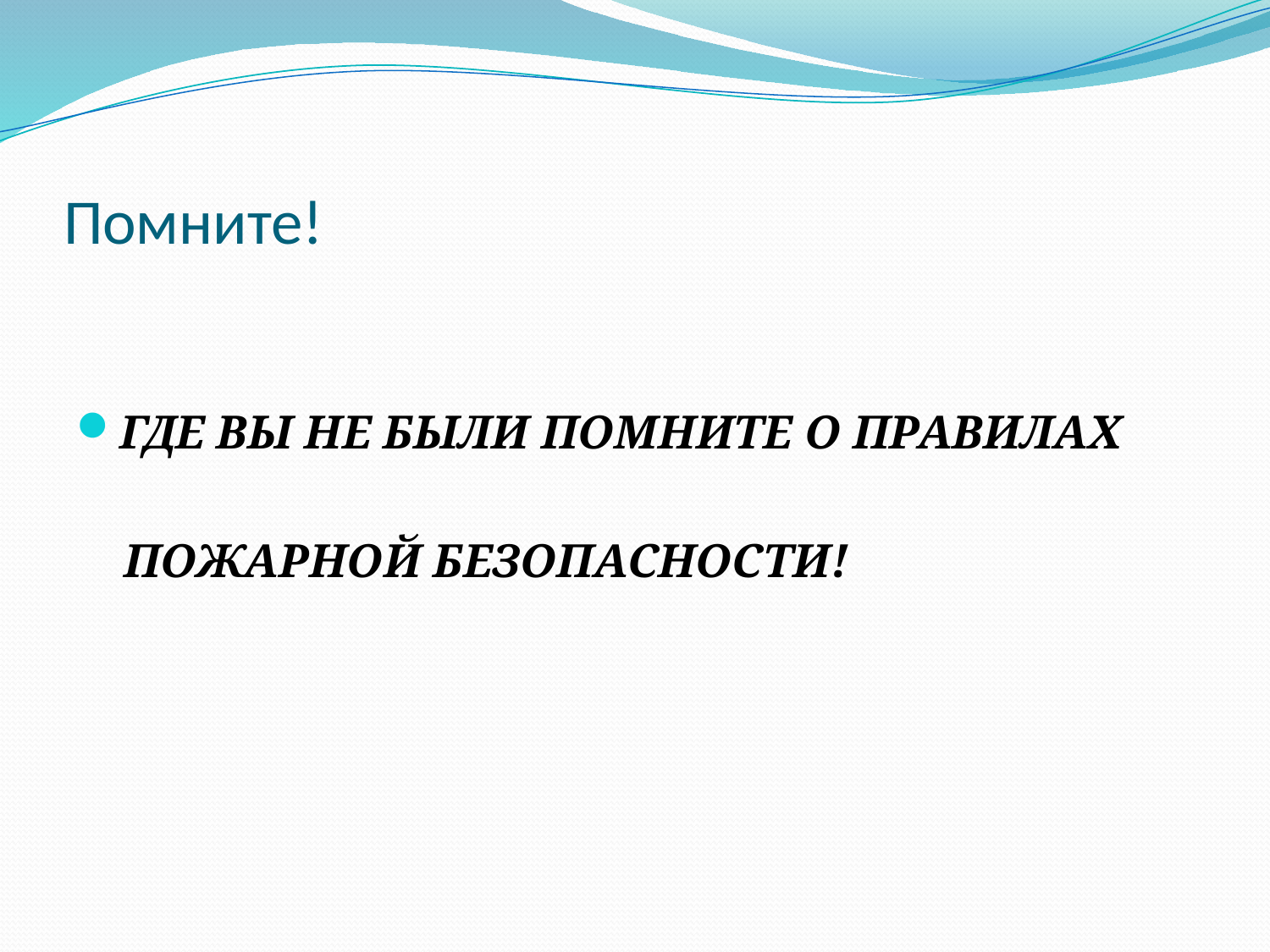

# Помните!

ГДЕ ВЫ НЕ БЫЛИ ПОМНИТЕ О ПРАВИЛАХ

    ПОЖАРНОЙ БЕЗОПАСНОСТИ!